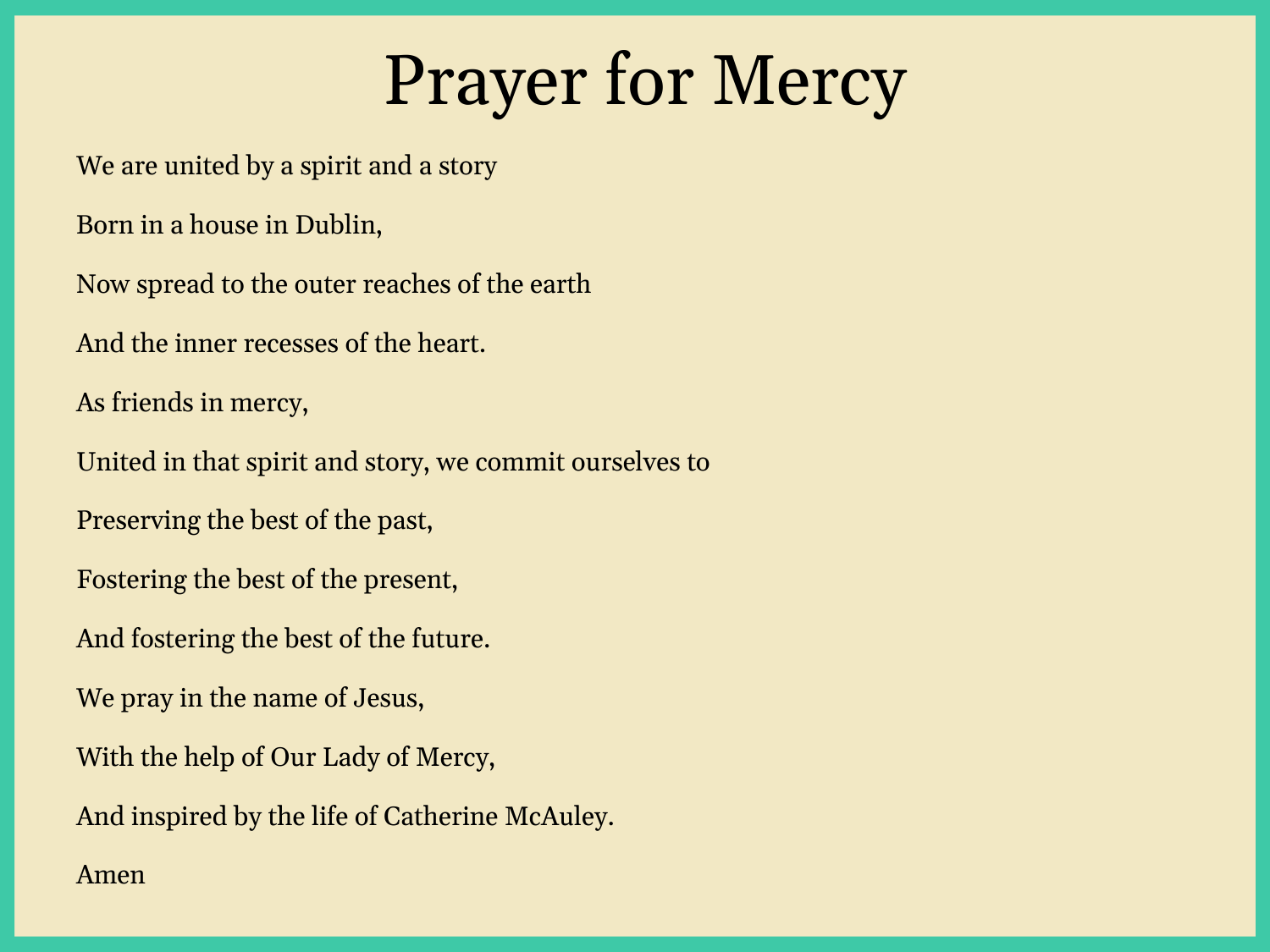

Prayer for Mercy
We are united by a spirit and a story
Born in a house in Dublin,
Now spread to the outer reaches of the earth
And the inner recesses of the heart.
As friends in mercy,
United in that spirit and story, we commit ourselves to
Preserving the best of the past,
Fostering the best of the present,
And fostering the best of the future.
We pray in the name of Jesus,
With the help of Our Lady of Mercy,
And inspired by the life of Catherine McAuley.
Amen